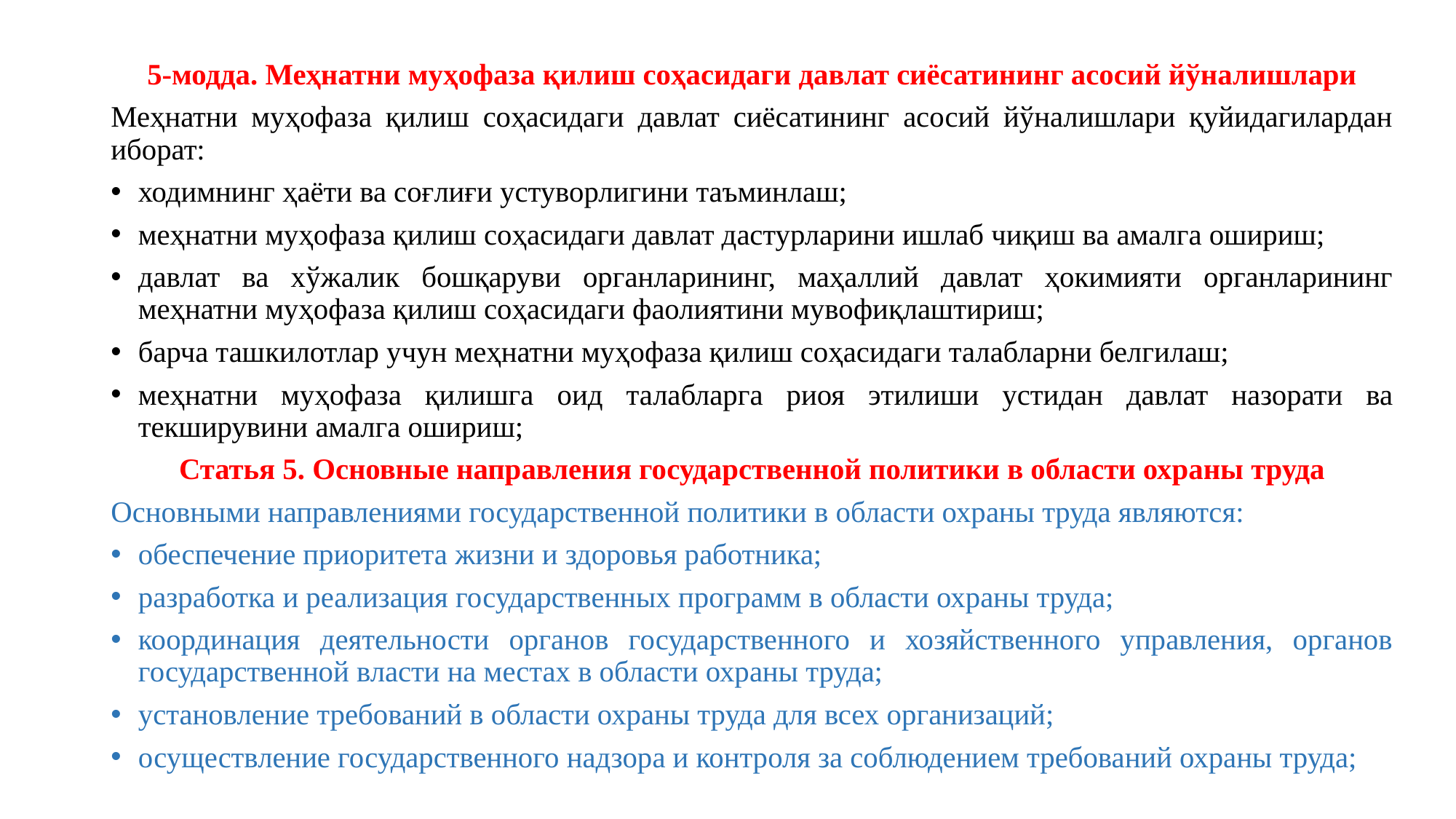

5-модда. Меҳнатни муҳофаза қилиш соҳасидаги давлат сиёсатининг асосий йўналишлари
Меҳнатни муҳофаза қилиш соҳасидаги давлат сиёсатининг асосий йўналишлари қуйидагилардан иборат:
ходимнинг ҳаёти ва соғлиғи устуворлигини таъминлаш;
меҳнатни муҳофаза қилиш соҳасидаги давлат дастурларини ишлаб чиқиш ва амалга ошириш;
давлат ва хўжалик бошқаруви органларининг, маҳаллий давлат ҳокимияти органларининг меҳнатни муҳофаза қилиш соҳасидаги фаолиятини мувофиқлаштириш;
барча ташкилотлар учун меҳнатни муҳофаза қилиш соҳасидаги талабларни белгилаш;
меҳнатни муҳофаза қилишга оид талабларга риоя этилиши устидан давлат назорати ва текширувини амалга ошириш;
Статья 5. Основные направления государственной политики в области охраны труда
Основными направлениями государственной политики в области охраны труда являются:
обеспечение приоритета жизни и здоровья работника;
разработка и реализация государственных программ в области охраны труда;
координация деятельности органов государственного и хозяйственного управления, органов государственной власти на местах в области охраны труда;
установление требований в области охраны труда для всех организаций;
осуществление государственного надзора и контроля за соблюдением требований охраны труда;